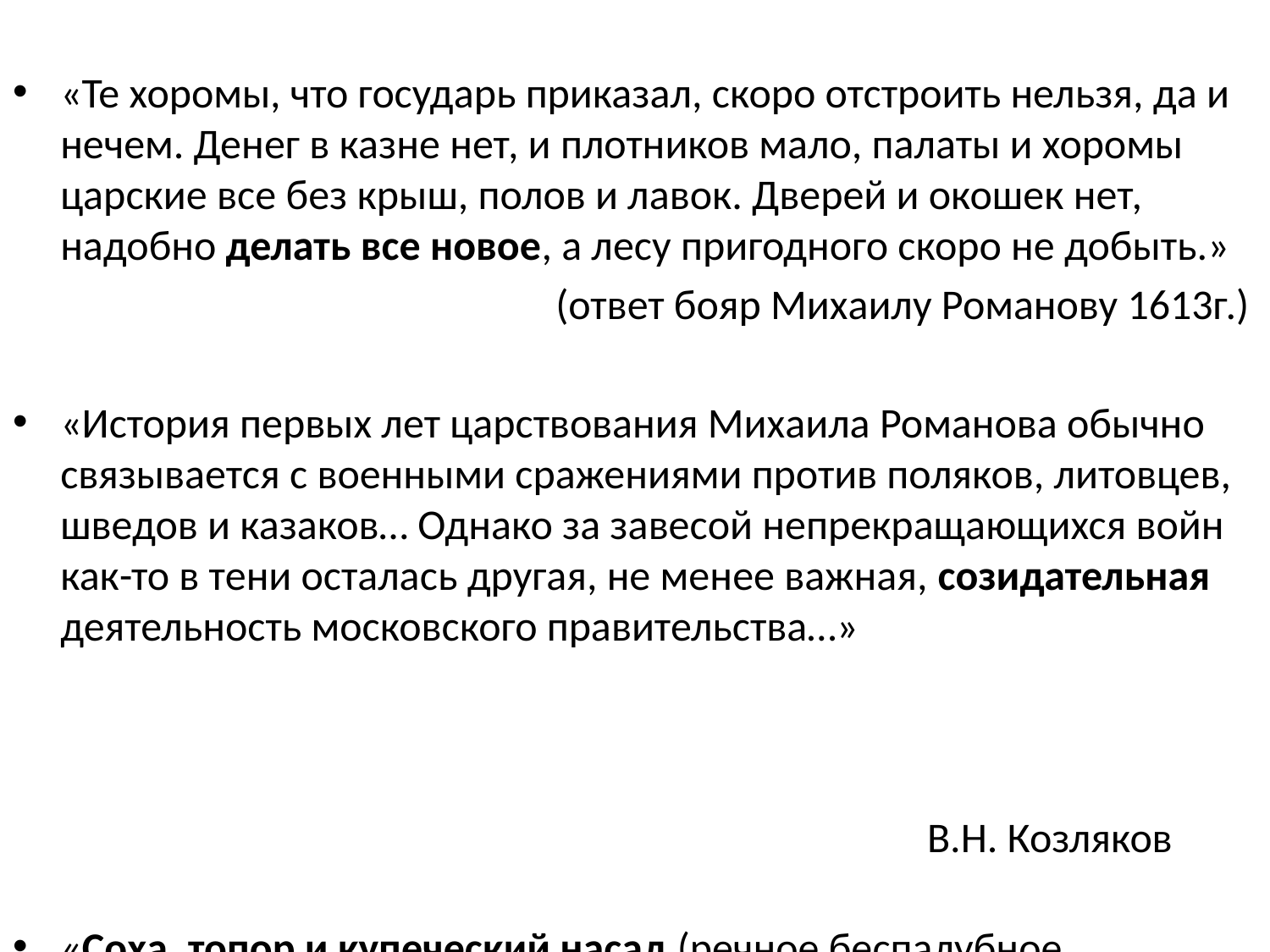

«Те хоромы, что государь приказал, скоро отстроить нельзя, да и нечем. Денег в казне нет, и плотников мало, палаты и хоромы царские все без крыш, полов и лавок. Дверей и окошек нет, надобно делать все новое, а лесу пригодного скоро не добыть.»
                                                         (ответ бояр Михаилу Романову 1613г.)

«История первых лет царствования Михаила Романова обычно связывается с военными сражениями против поляков, литовцев, шведов и казаков… Однако за завесой непрекращающихся войн как-то в тени осталась другая, не менее важная, созидательная деятельность московского правительства…»
                                                                                                В.Н. Козляков
«Соха, топор и купеческий насад (речное беспалубное деревянное судно) с товаром- вот истинные символы послесмутной эпохи»
                                                                                                 И.Л. Андреев